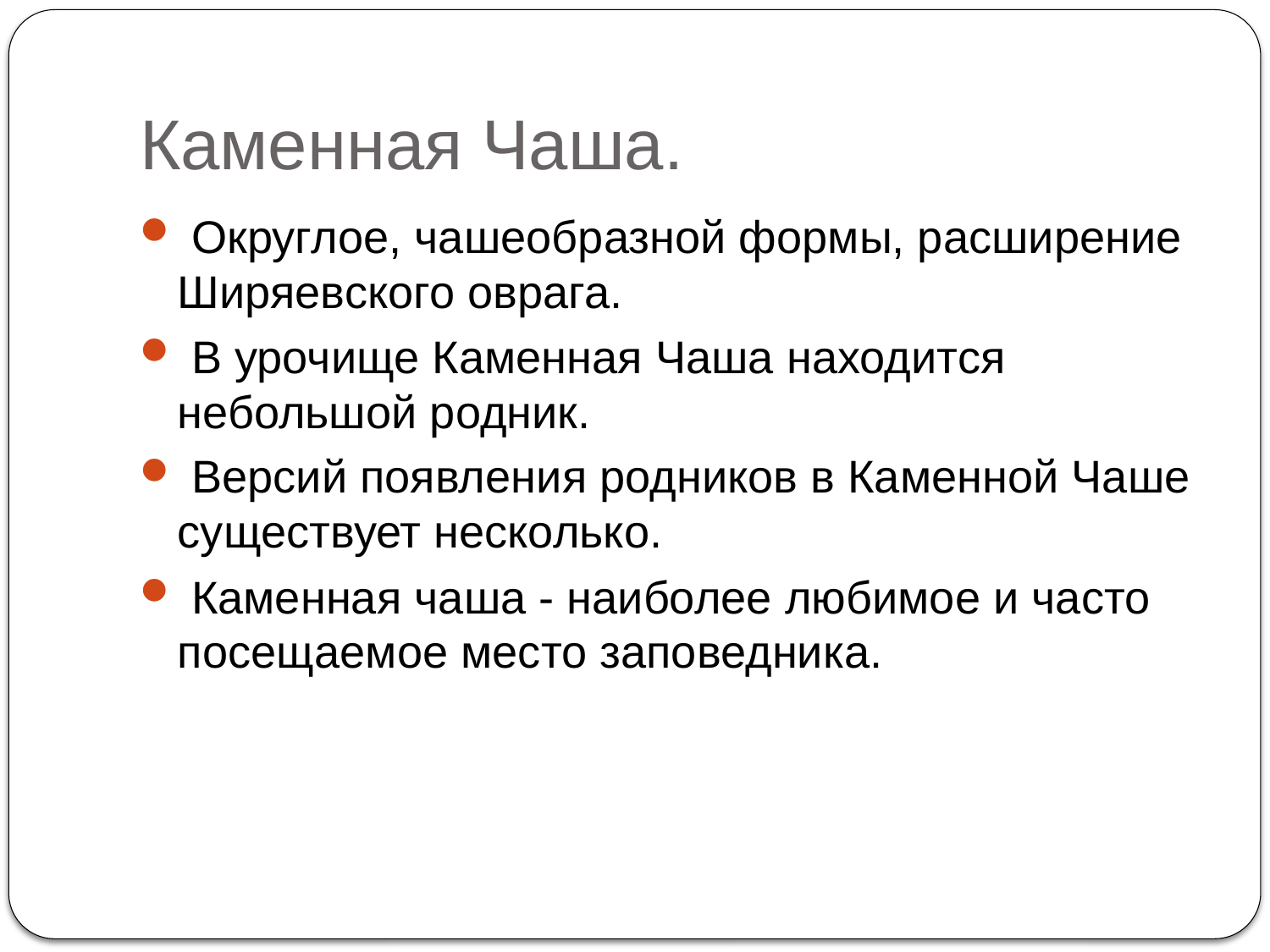

# Каменная Чаша.
 Округлое, чашеобразной формы, расширение Ширяевского оврага.
 В урочище Каменная Чаша находится небольшой родник.
 Версий появления родников в Каменной Чаше существует несколько.
 Каменная чаша - наиболее любимое и часто посещаемое место заповедника.